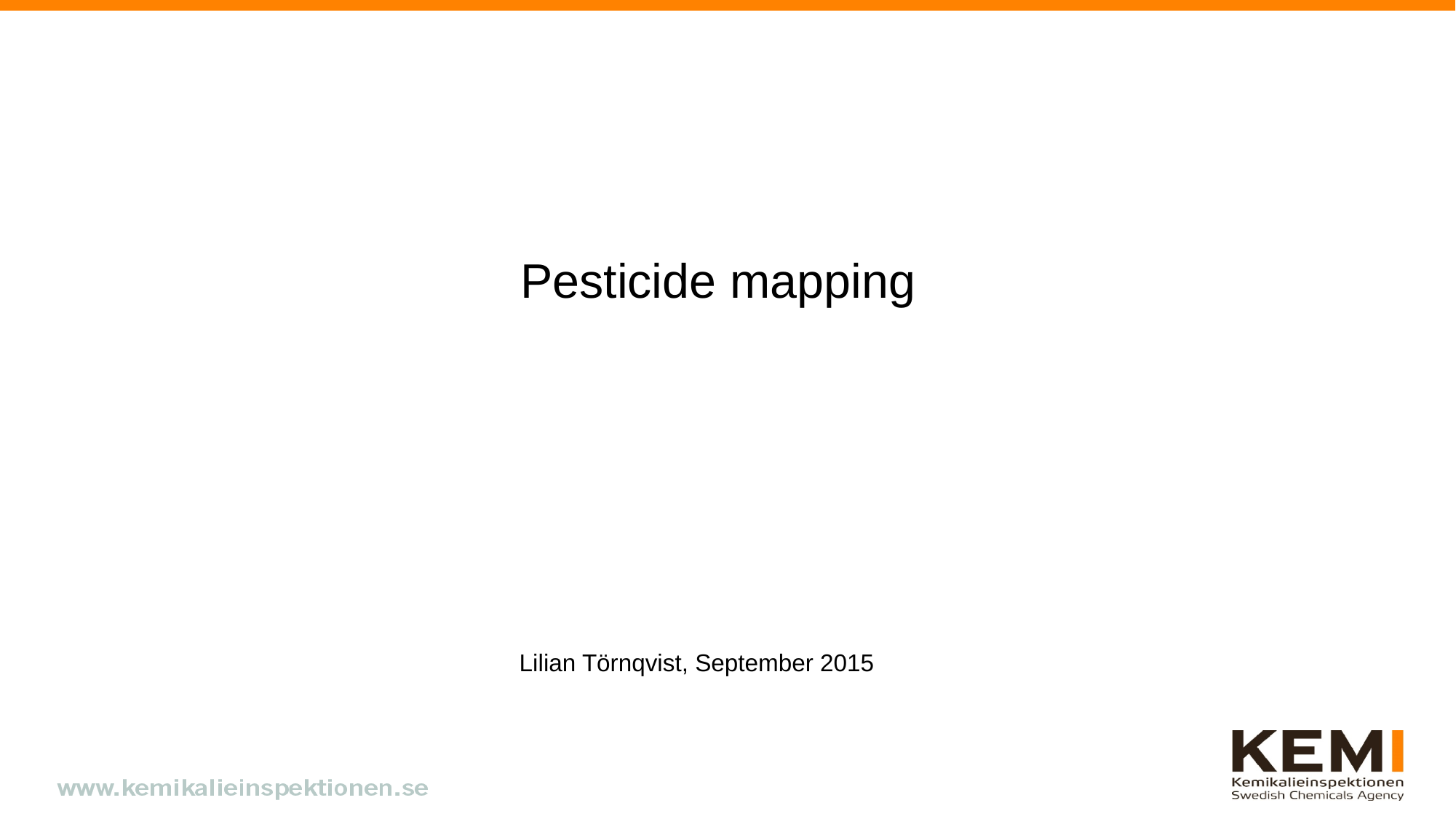

Pesticide mapping
#
Lilian Törnqvist, September 2015